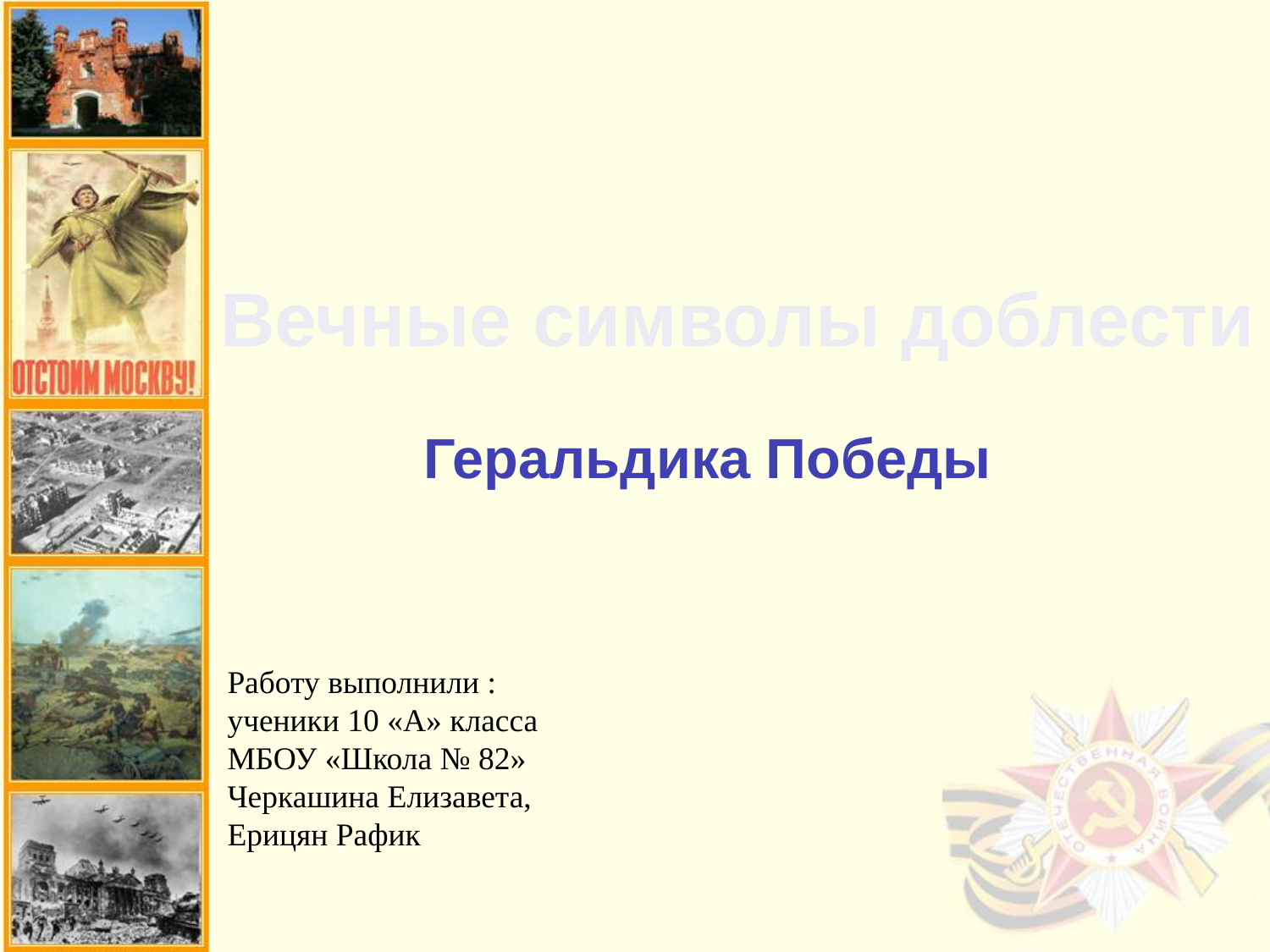

# Вечные символы доблести
Геральдика Победы
Работу выполнили :
ученики 10 «А» класса МБОУ «Школа № 82»
Черкашина Елизавета,
Ерицян Рафик